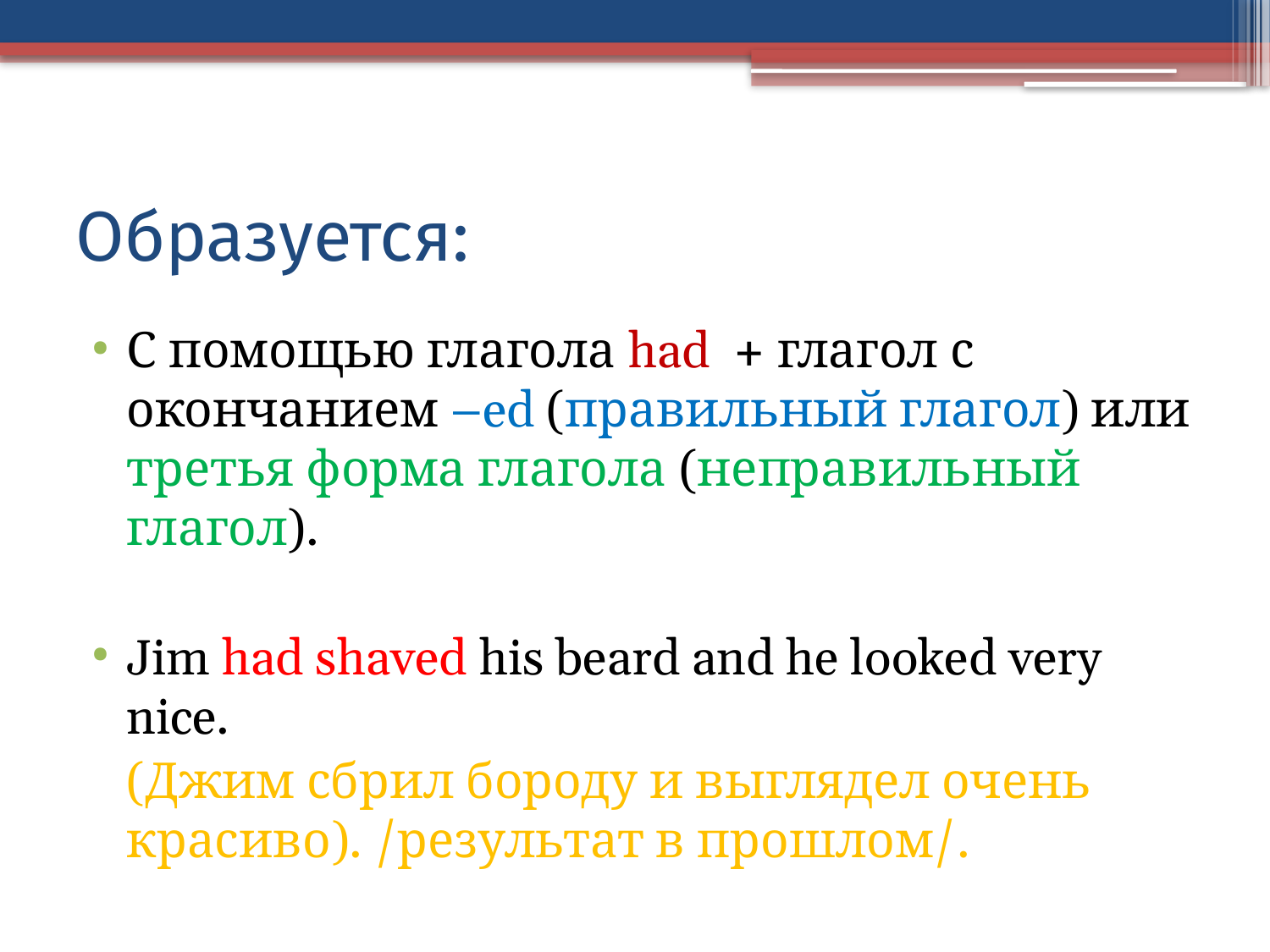

# Образуется:
С помощью глагола had  + глагол с окончанием –ed (правильный глагол) или третья форма глагола (неправильный глагол).

Jim had shaved his beard and he looked very nice.
   (Джим сбрил бороду и выглядел очень красиво). /результат в прошлом/.